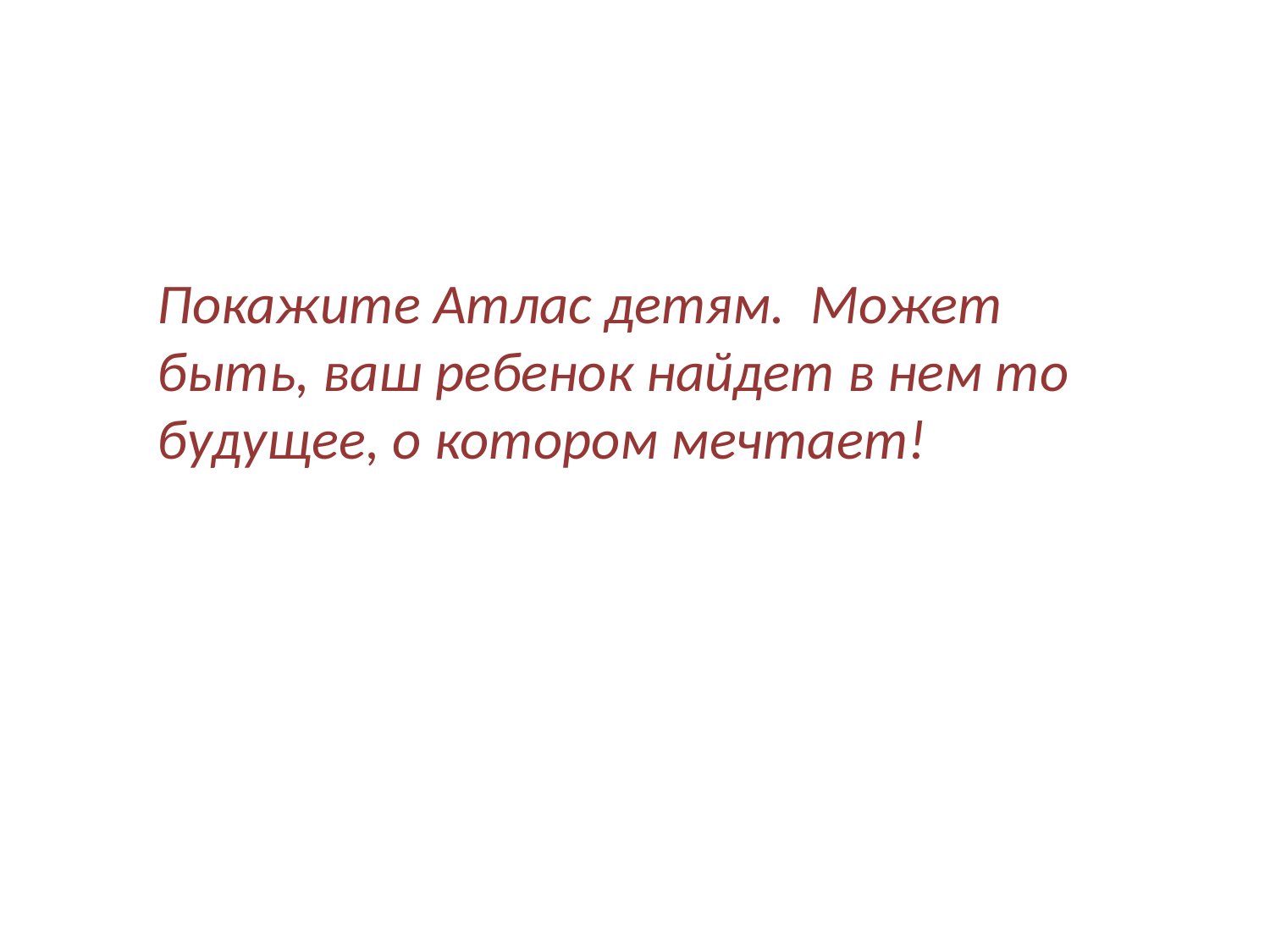

Покажите Атлас детям.  Может быть, ваш ребенок найдет в нем то будущее, о котором мечтает!